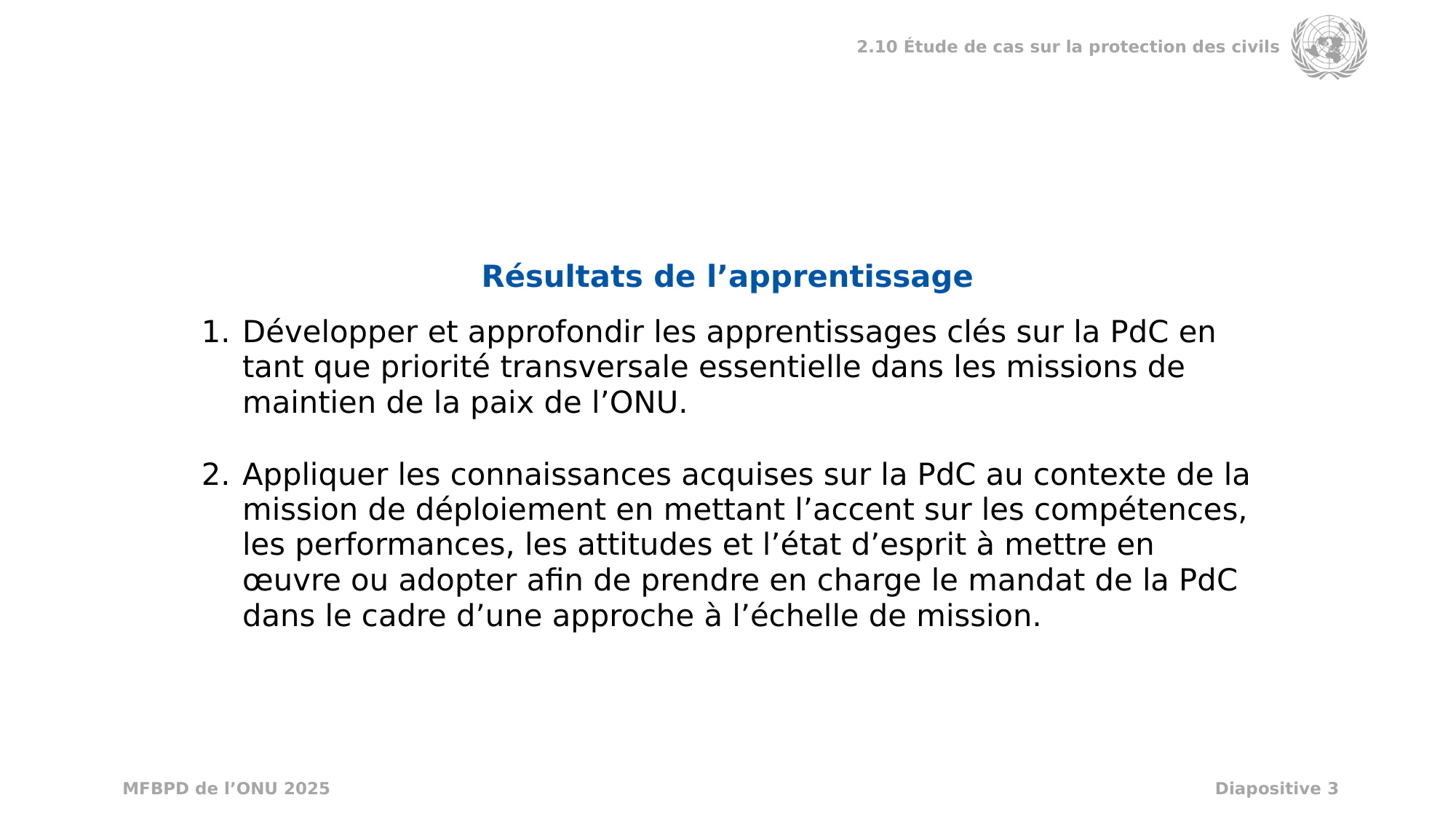

| Résultats de l’apprentissage |
| --- |
| Développer et approfondir les apprentissages clés sur la PdC en tant que priorité transversale essentielle dans les missions de maintien de la paix de l’ONU. Appliquer les connaissances acquises sur la PdC au contexte de la mission de déploiement en mettant l’accent sur les compétences, les performances, les attitudes et l’état d’esprit à mettre en œuvre ou adopter afin de prendre en charge le mandat de la PdC dans le cadre d’une approche à l’échelle de mission. |